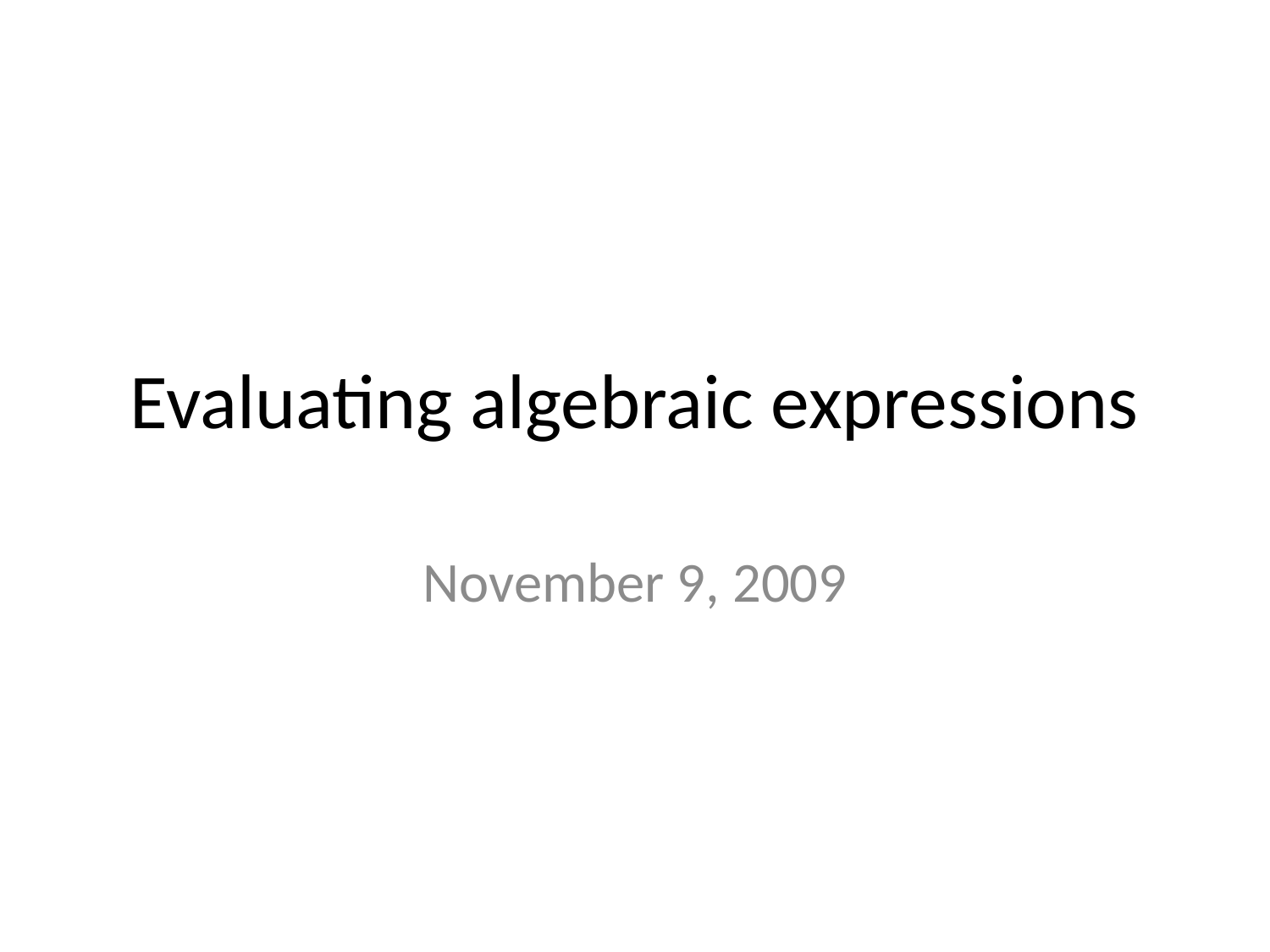

# Evaluating algebraic expressions
November 9, 2009